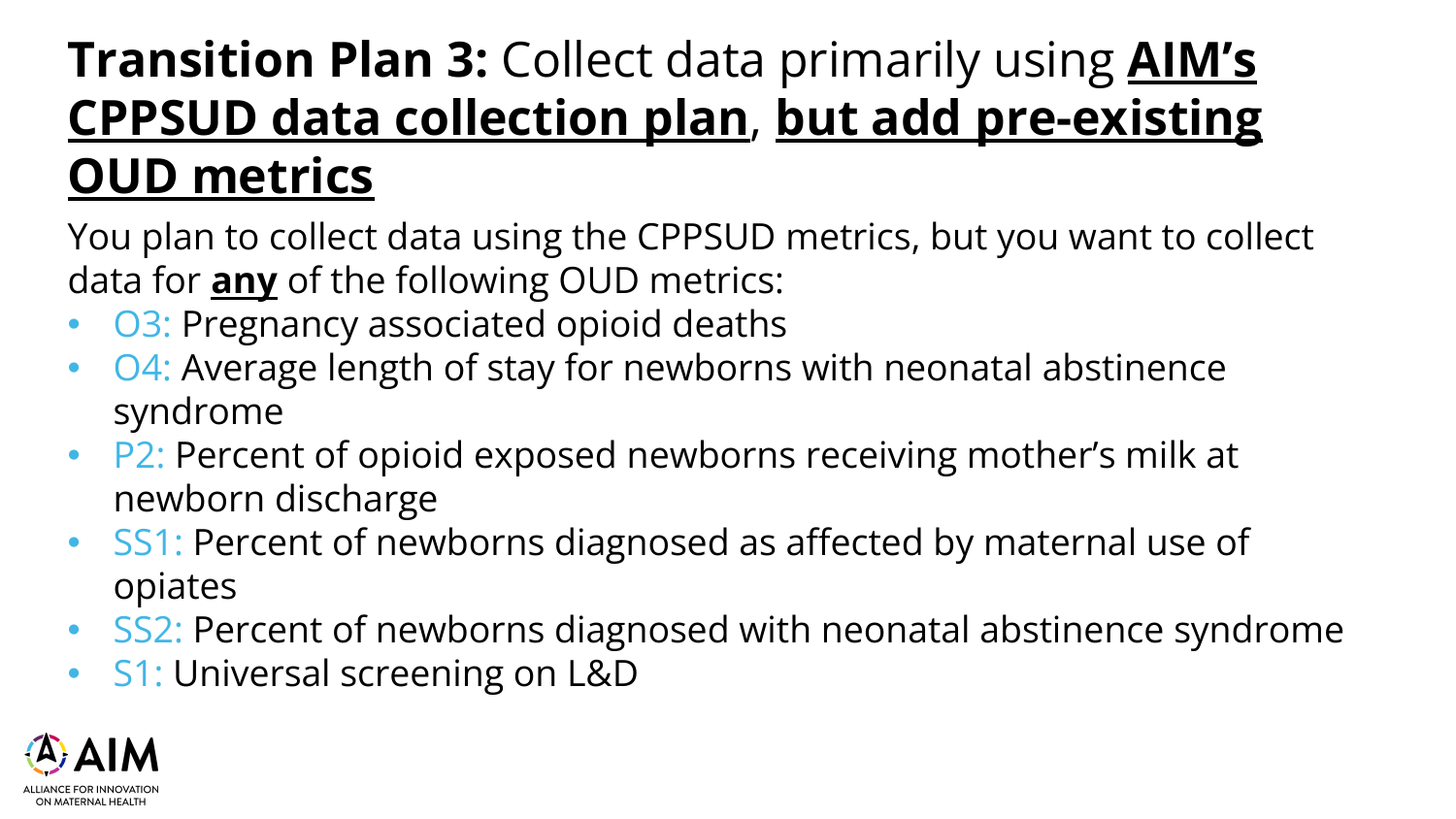

# Transition Plan 3: Collect data primarily using AIM’s CPPSUD data collection plan, but add pre-existing OUD metrics
You plan to collect data using the CPPSUD metrics, but you want to collect data for any of the following OUD metrics:
O3: Pregnancy associated opioid deaths
O4: Average length of stay for newborns with neonatal abstinence syndrome
P2: Percent of opioid exposed newborns receiving mother’s milk at newborn discharge
SS1: Percent of newborns diagnosed as affected by maternal use of opiates
SS2: Percent of newborns diagnosed with neonatal abstinence syndrome
S1: Universal screening on L&D